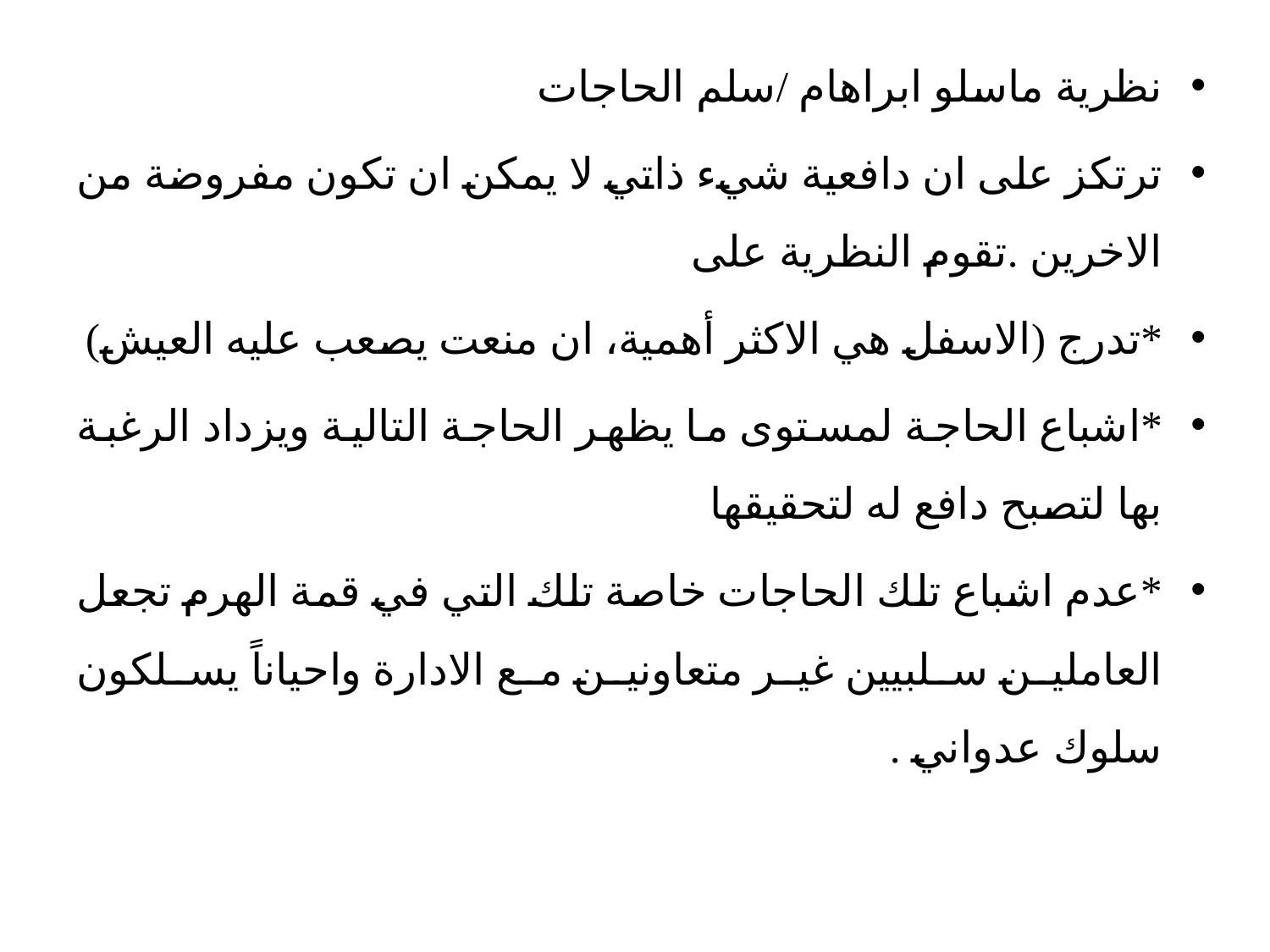

نظرية ماسلو ابراهام /سلم الحاجات
ترتكز على ان دافعية شيء ذاتي لا يمكن ان تكون مفروضة من الاخرين .تقوم النظرية على
*تدرج (الاسفل هي الاكثر أهمية، ان منعت يصعب عليه العيش)
*اشباع الحاجة لمستوى ما يظهر الحاجة التالية ويزداد الرغبة بها لتصبح دافع له لتحقيقها
*عدم اشباع تلك الحاجات خاصة تلك التي في قمة الهرم تجعل العاملين سلبيين غير متعاونين مع الادارة واحياناً يسلكون سلوك عدواني .